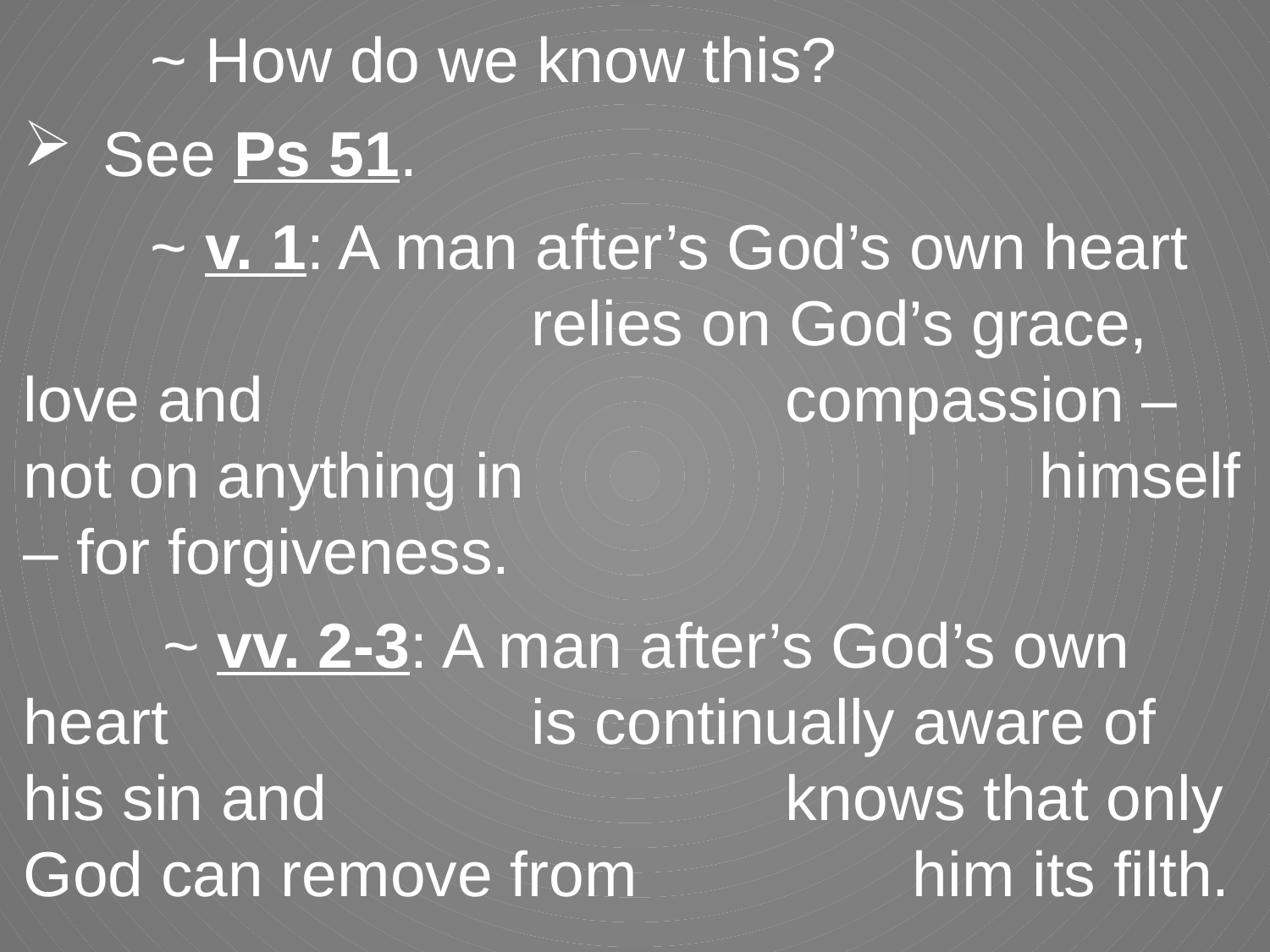

~ How do we know this?
See Ps 51.
	~ v. 1: A man after’s God’s own heart 				relies on God’s grace, love and 				compassion – not on anything in 				himself – for forgiveness.
	 ~ vv. 2-3: A man after’s God’s own heart 			is continually aware of his sin and 				knows that only God can remove from 			him its filth.